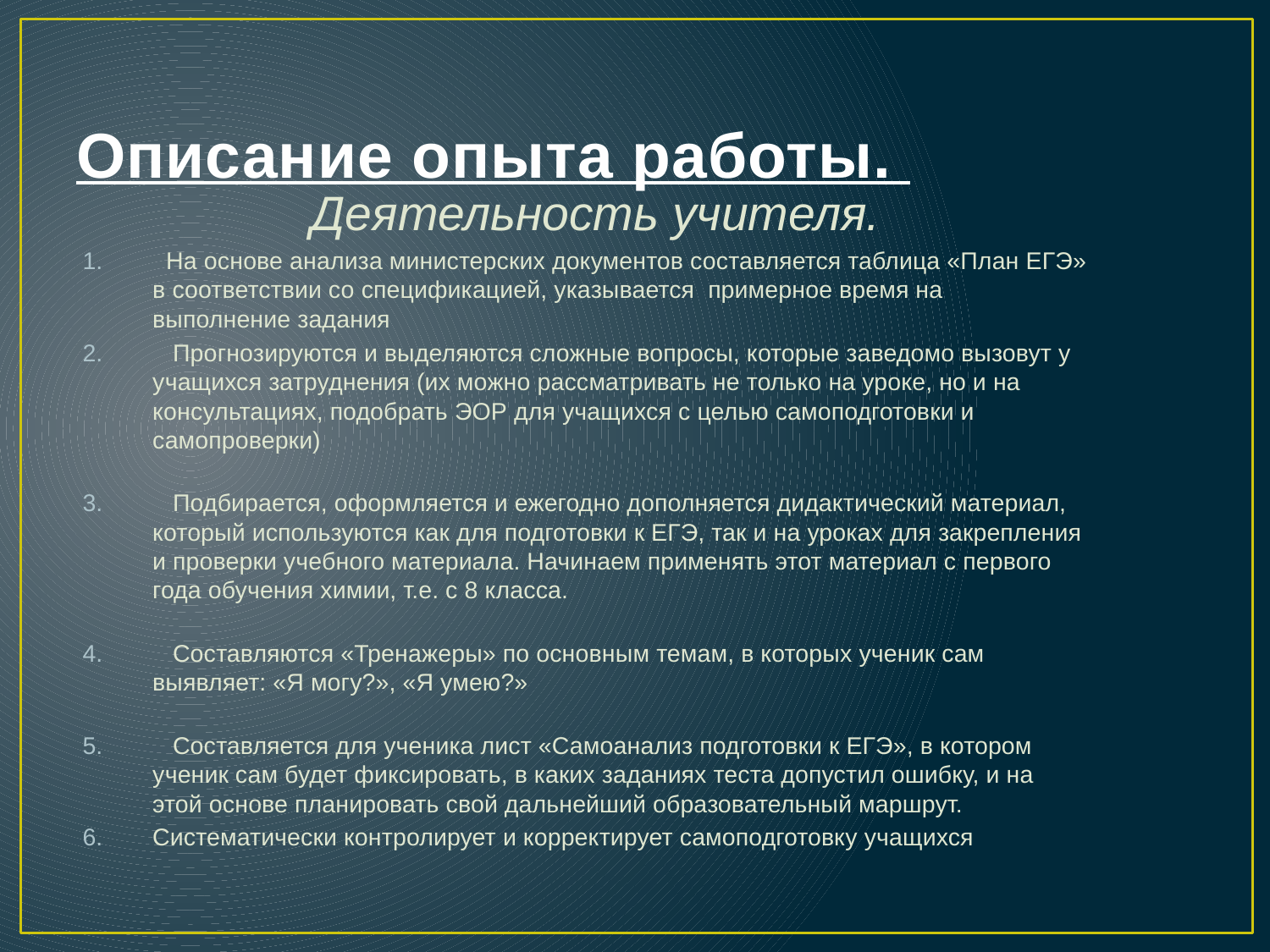

# Описание опыта работы.
	   Деятельность учителя.
  На основе анализа министерских документов составляется таблица «План ЕГЭ» в соответствии со спецификацией, указывается  примерное время на выполнение задания
   Прогнозируются и выделяются сложные вопросы, которые заведомо вызовут у учащихся затруднения (их можно рассматривать не только на уроке, но и на консультациях, подобрать ЭОР для учащихся с целью самоподготовки и самопроверки)
   Подбирается, оформляется и ежегодно дополняется дидактический материал, который используются как для подготовки к ЕГЭ, так и на уроках для закрепления и проверки учебного материала. Начинаем применять этот материал с первого года обучения химии, т.е. с 8 класса.
   Составляются «Тренажеры» по основным темам, в которых ученик сам выявляет: «Я могу?», «Я умею?»
   Составляется для ученика лист «Самоанализ подготовки к ЕГЭ», в котором ученик сам будет фиксировать, в каких заданиях теста допустил ошибку, и на этой основе планировать свой дальнейший образовательный маршрут.
Систематически контролирует и корректирует самоподготовку учащихся